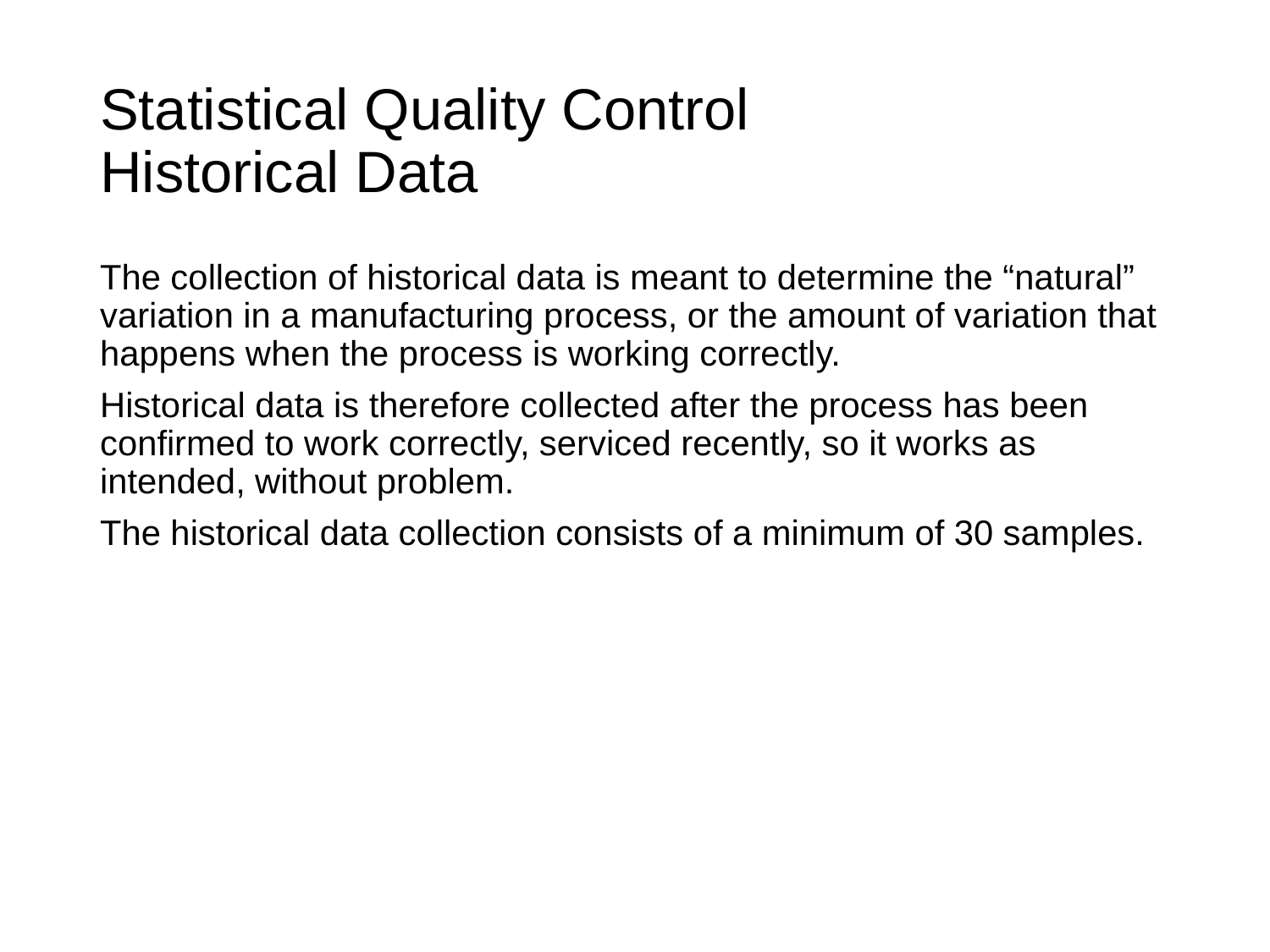

# Statistical Quality Control Historical Data
The collection of historical data is meant to determine the “natural” variation in a manufacturing process, or the amount of variation that happens when the process is working correctly.
Historical data is therefore collected after the process has been confirmed to work correctly, serviced recently, so it works as intended, without problem.
The historical data collection consists of a minimum of 30 samples.